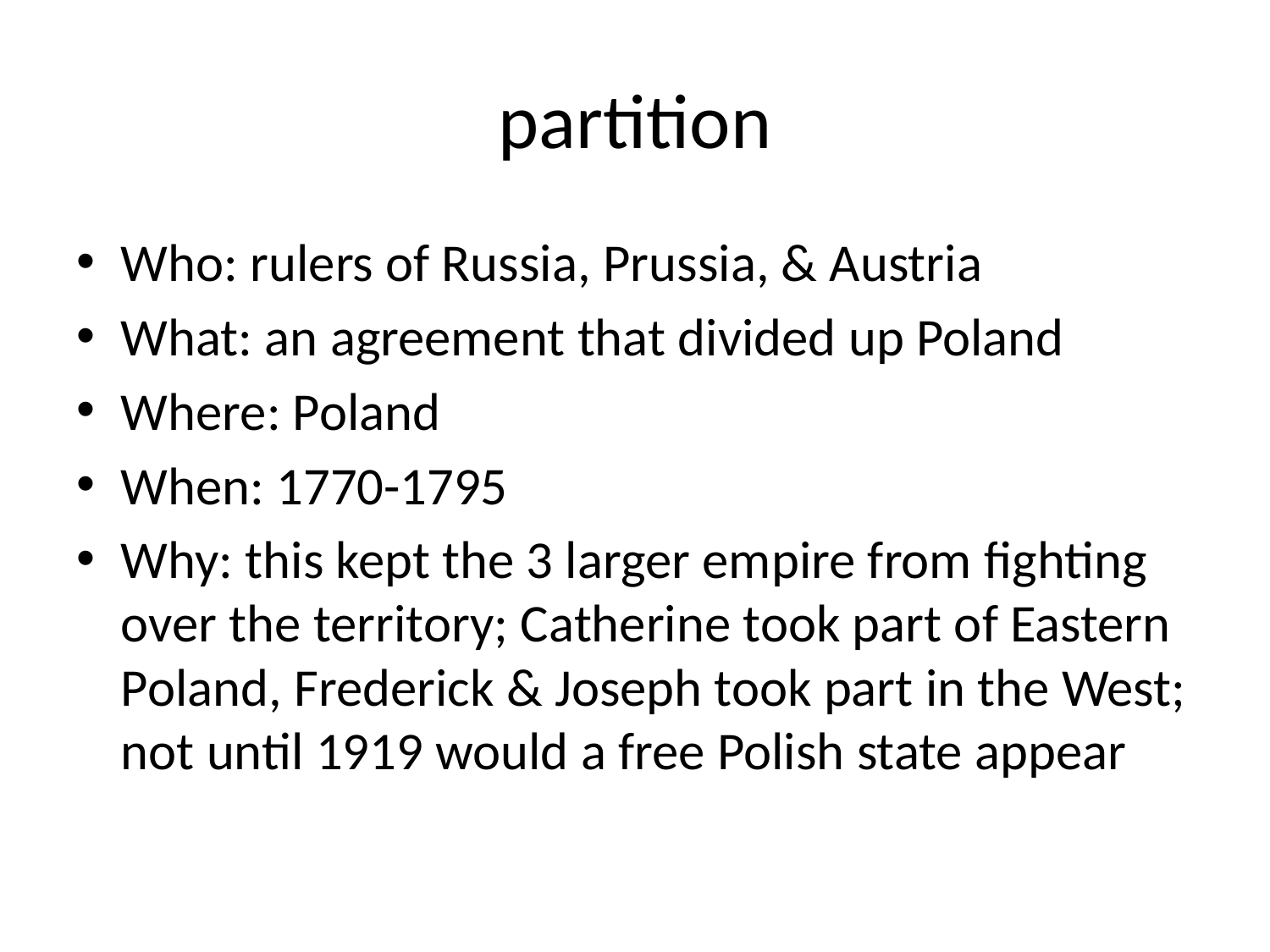

# partition
Who: rulers of Russia, Prussia, & Austria
What: an agreement that divided up Poland
Where: Poland
When: 1770-1795
Why: this kept the 3 larger empire from fighting over the territory; Catherine took part of Eastern Poland, Frederick & Joseph took part in the West; not until 1919 would a free Polish state appear